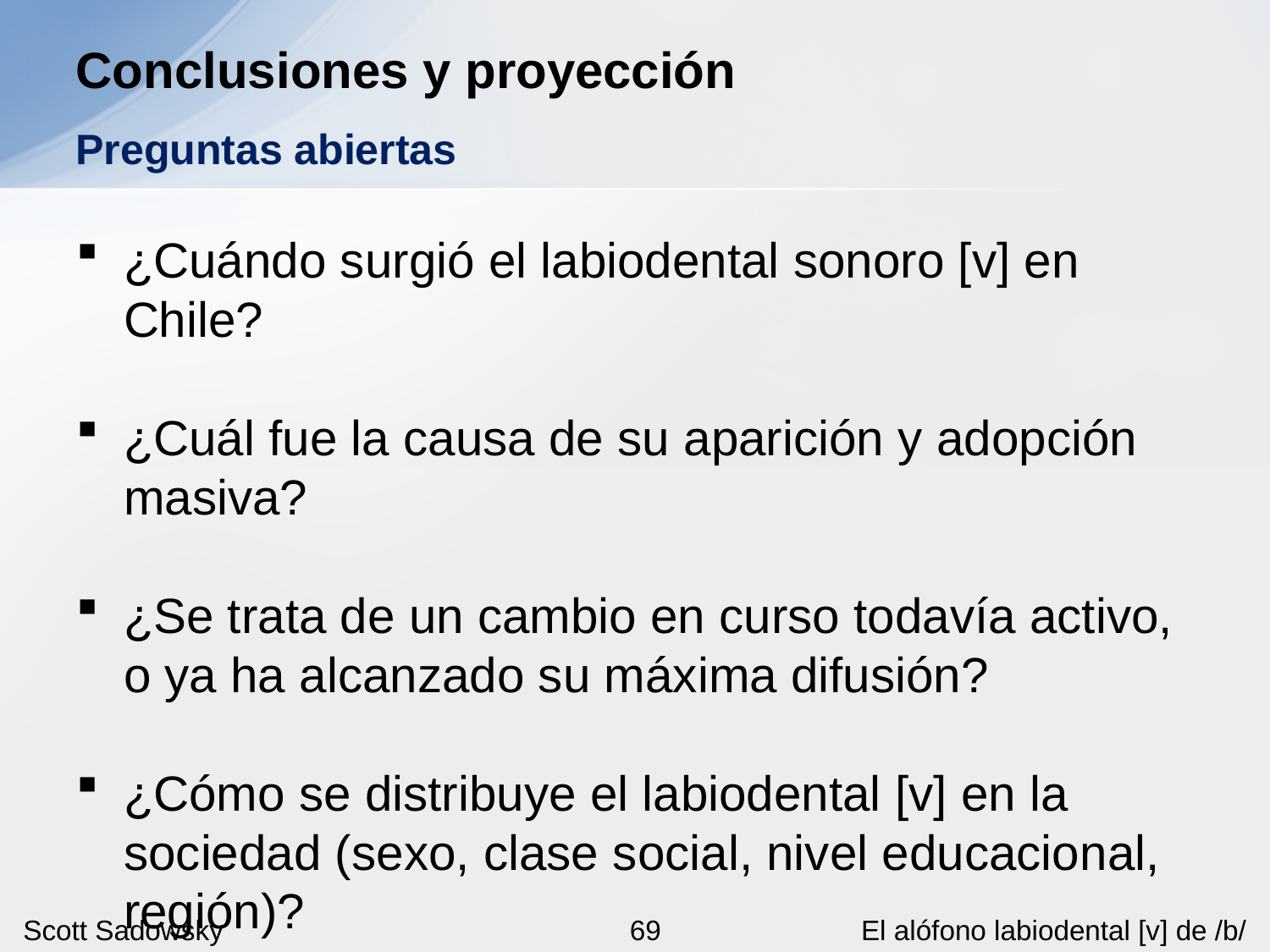

# Conclusiones y proyección
Preguntas abiertas
¿Cuándo surgió el labiodental sonoro [v] en Chile?

¿Cuál fue la causa de su aparición y adopción masiva?

¿Se trata de un cambio en curso todavía activo, o ya ha alcanzado su máxima difusión?

¿Cómo se distribuye el labiodental [v] en la sociedad (sexo, clase social, nivel educacional, región)?

Scott Sadowsky
69
El alófono labiodental [v] de /b/